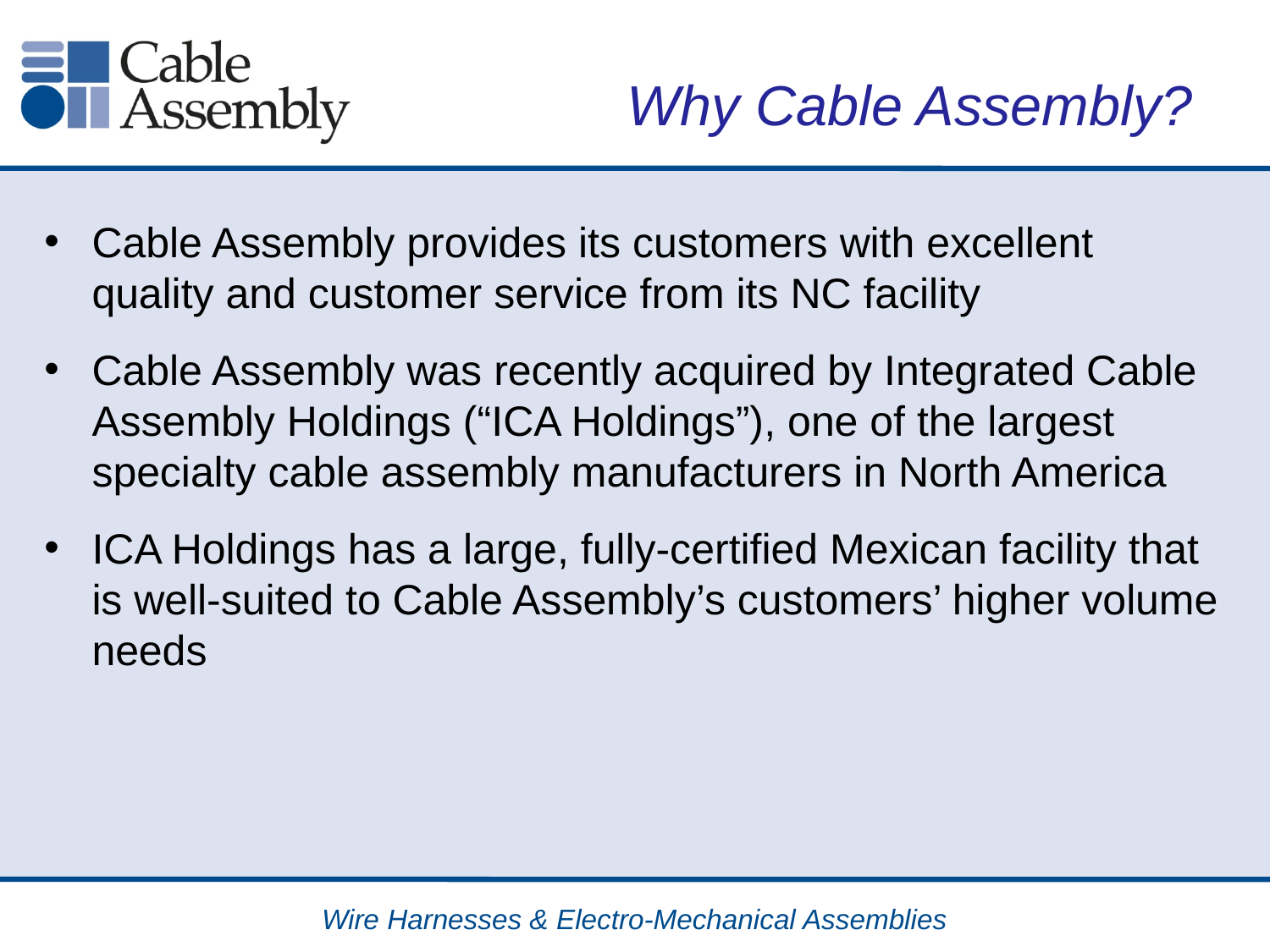

# Why Cable Assembly?
Cable Assembly provides its customers with excellent quality and customer service from its NC facility
Cable Assembly was recently acquired by Integrated Cable Assembly Holdings (“ICA Holdings”), one of the largest specialty cable assembly manufacturers in North America
ICA Holdings has a large, fully-certified Mexican facility that is well-suited to Cable Assembly’s customers’ higher volume needs